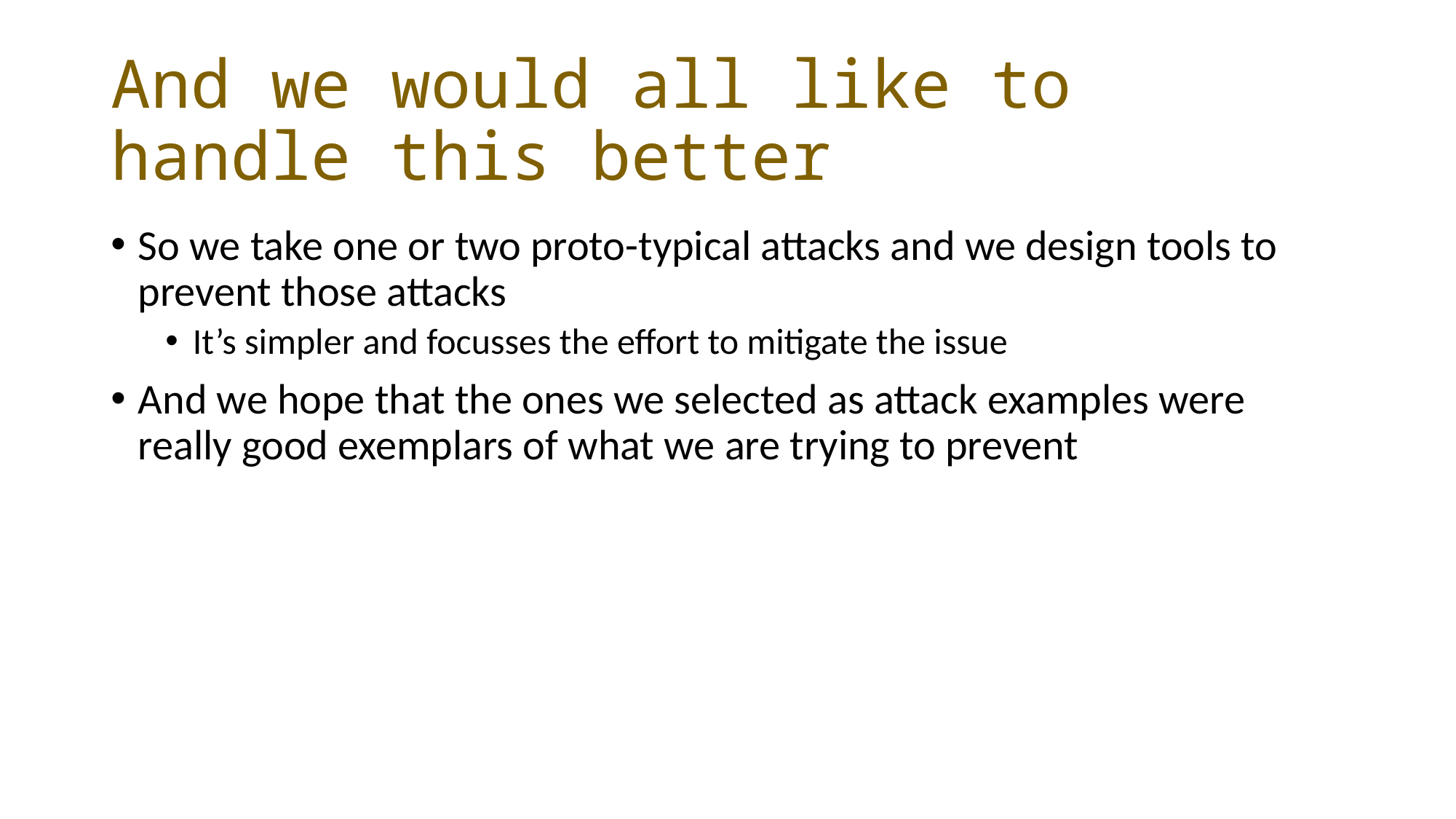

# And we would all like to handle this better
So we take one or two proto-typical attacks and we design tools to prevent those attacks
It’s simpler and focusses the effort to mitigate the issue
And we hope that the ones we selected as attack examples were really good exemplars of what we are trying to prevent